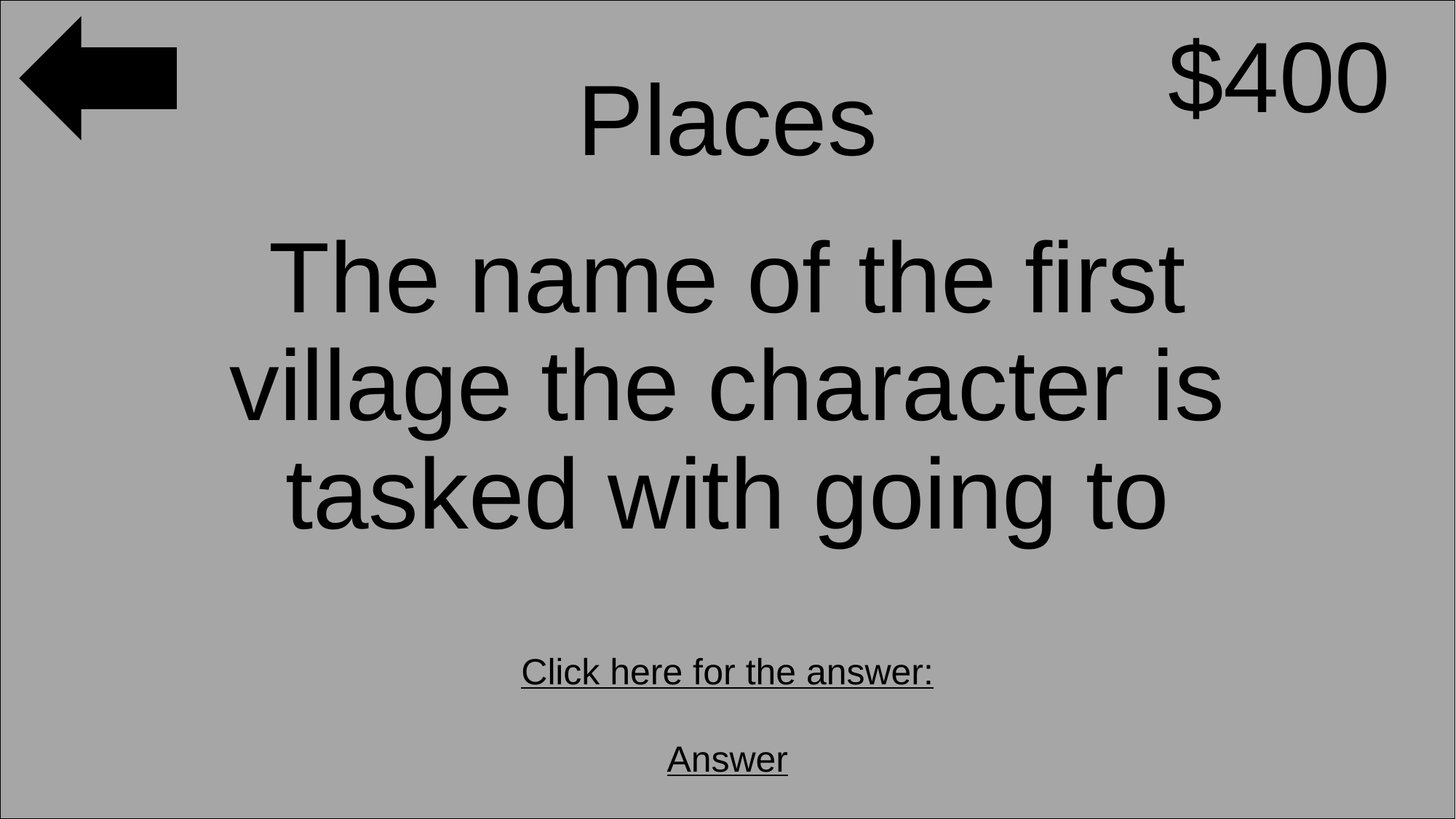

$400

#
Places

The name of the first village the character is tasked with going to

Click here for the answer:

Answer